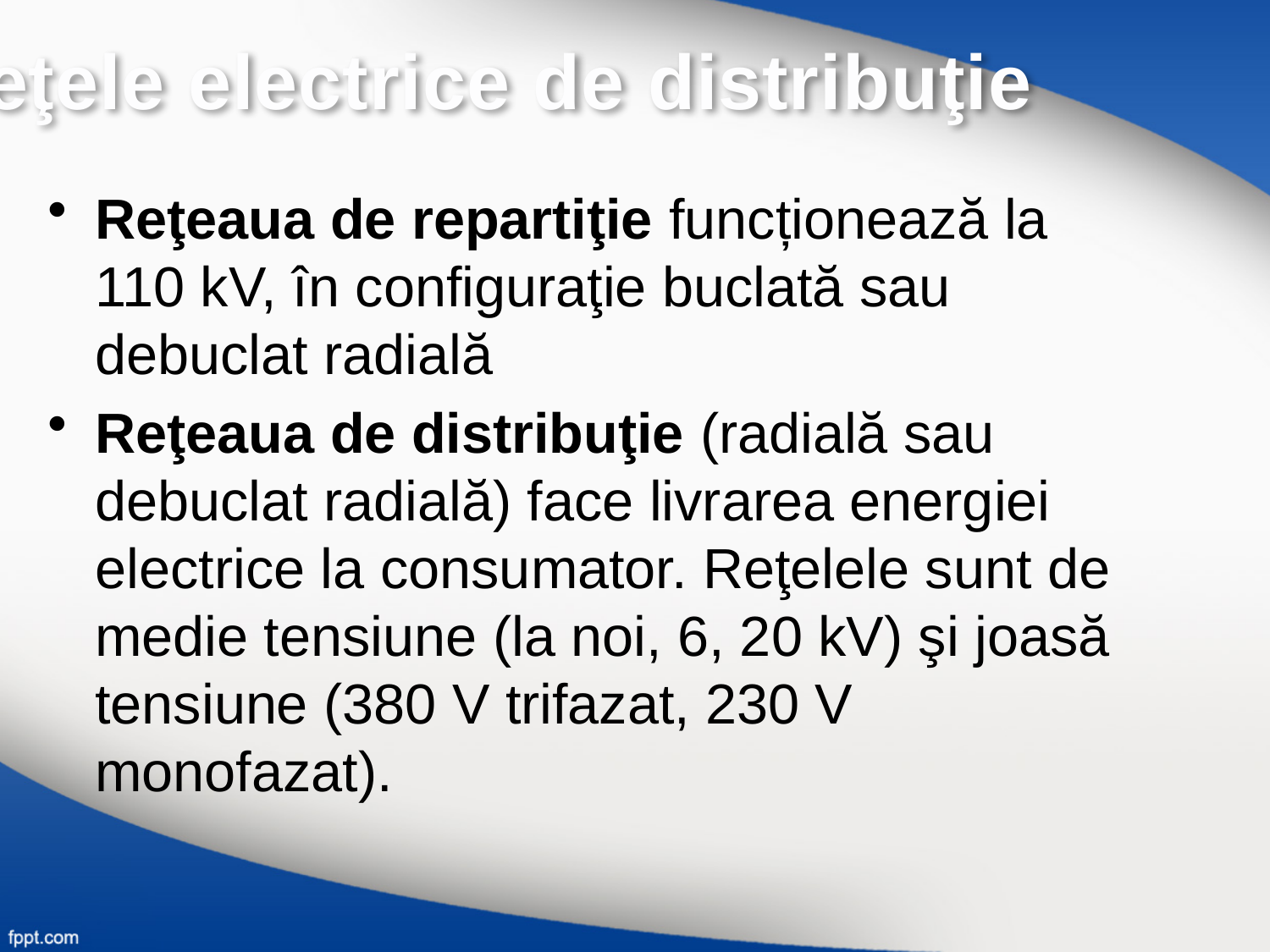

Reţele electrice de distribuţie
Reţeaua de repartiţie funcționează la 110 kV, în configuraţie buclată sau debuclat radială
Reţeaua de distribuţie (radială sau debuclat radială) face livrarea energiei electrice la consumator. Reţelele sunt de medie tensiune (la noi, 6, 20 kV) şi joasă tensiune (380 V trifazat, 230 V monofazat).